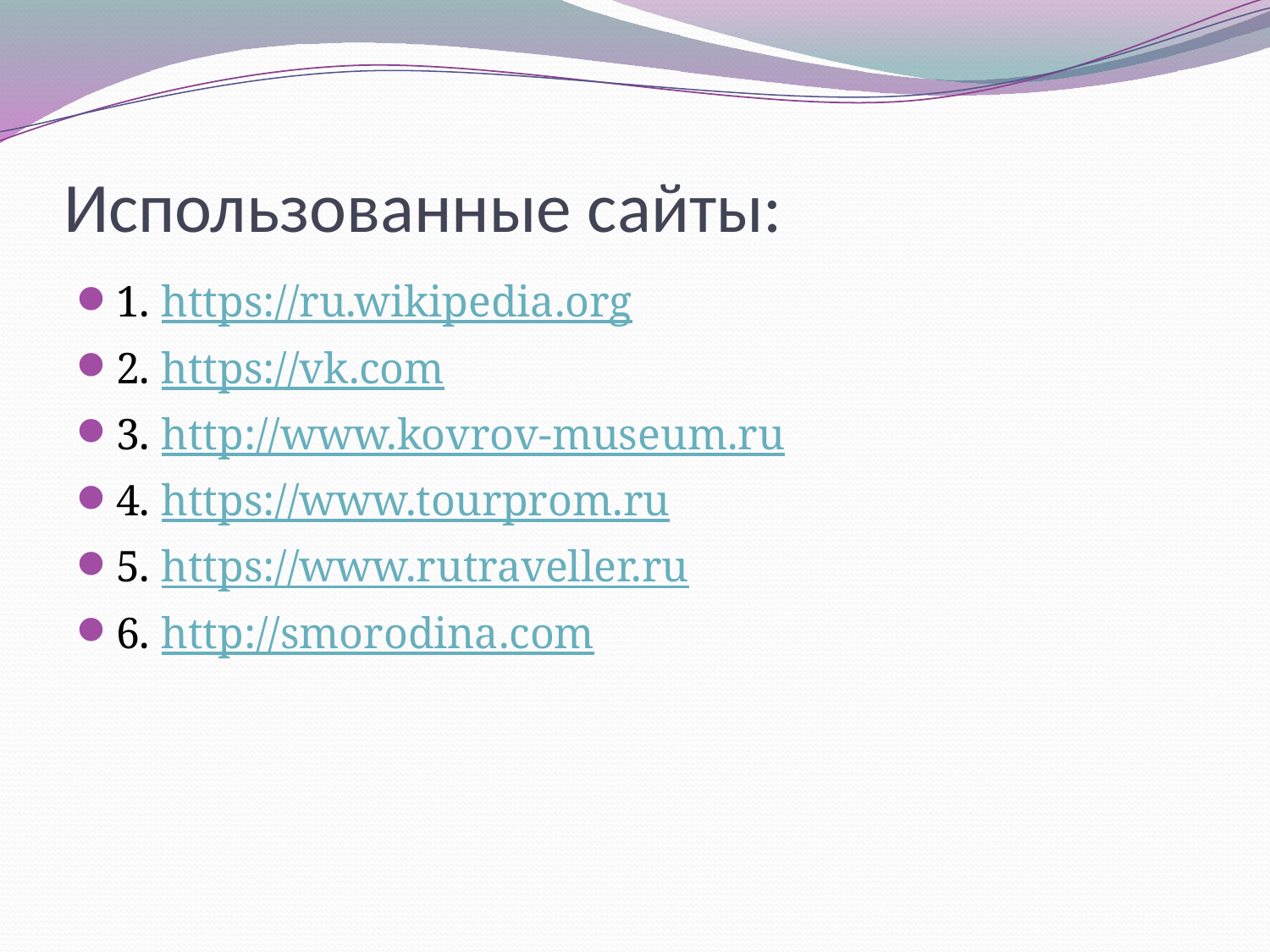

# Использованные сайты:
1. https://ru.wikipedia.org
2. https://vk.com
3. http://www.kovrov-museum.ru
4. https://www.tourprom.ru
5. https://www.rutraveller.ru
6. http://smorodina.com